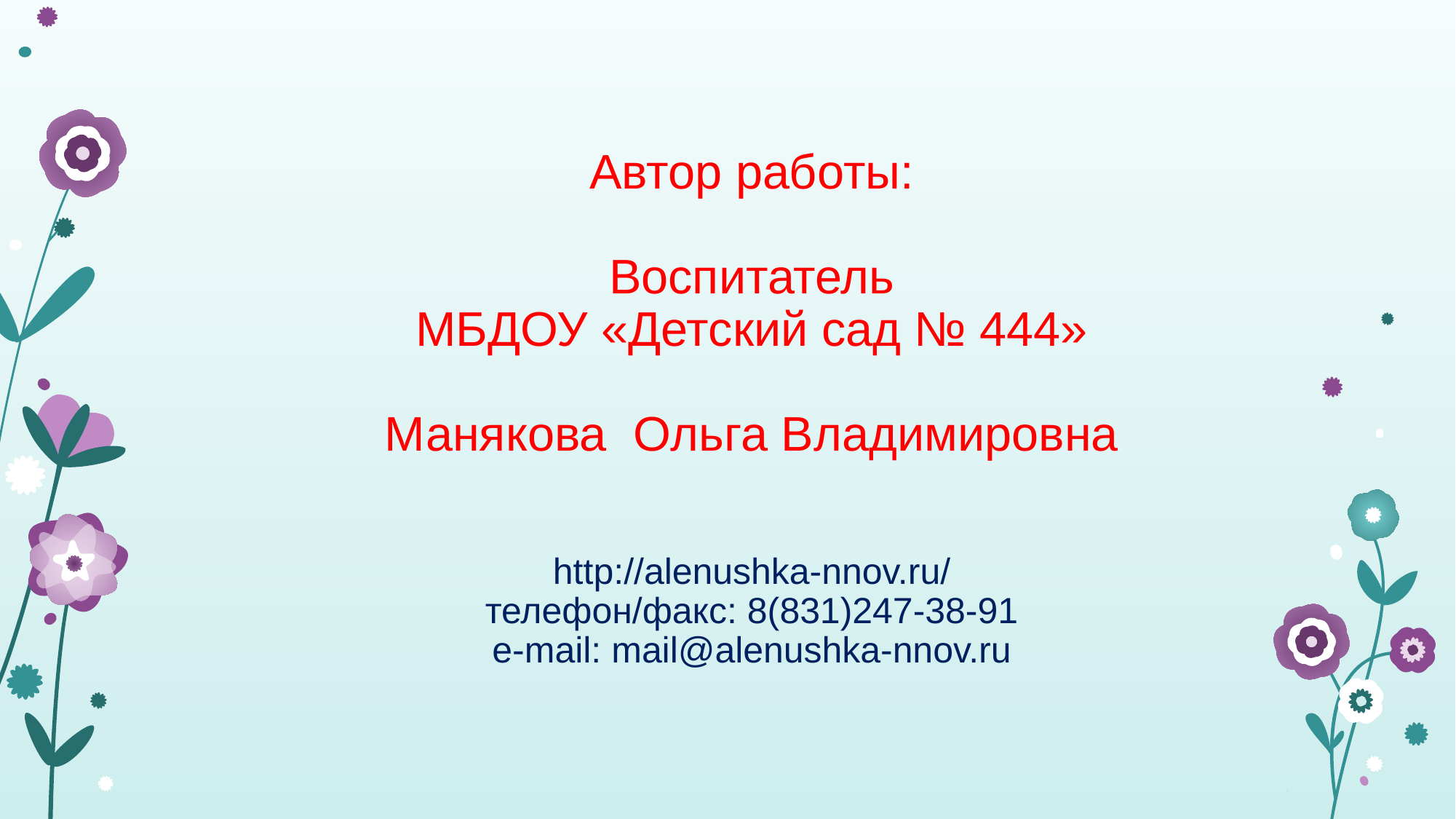

# Автор работы: Воспитатель МБДОУ «Детский сад № 444» Манякова  Ольга Владимировна http://alenushka-nnov.ru/ телефон/факс: 8(831)247-38-91 e-mail: mail@alenushka-nnov.ru